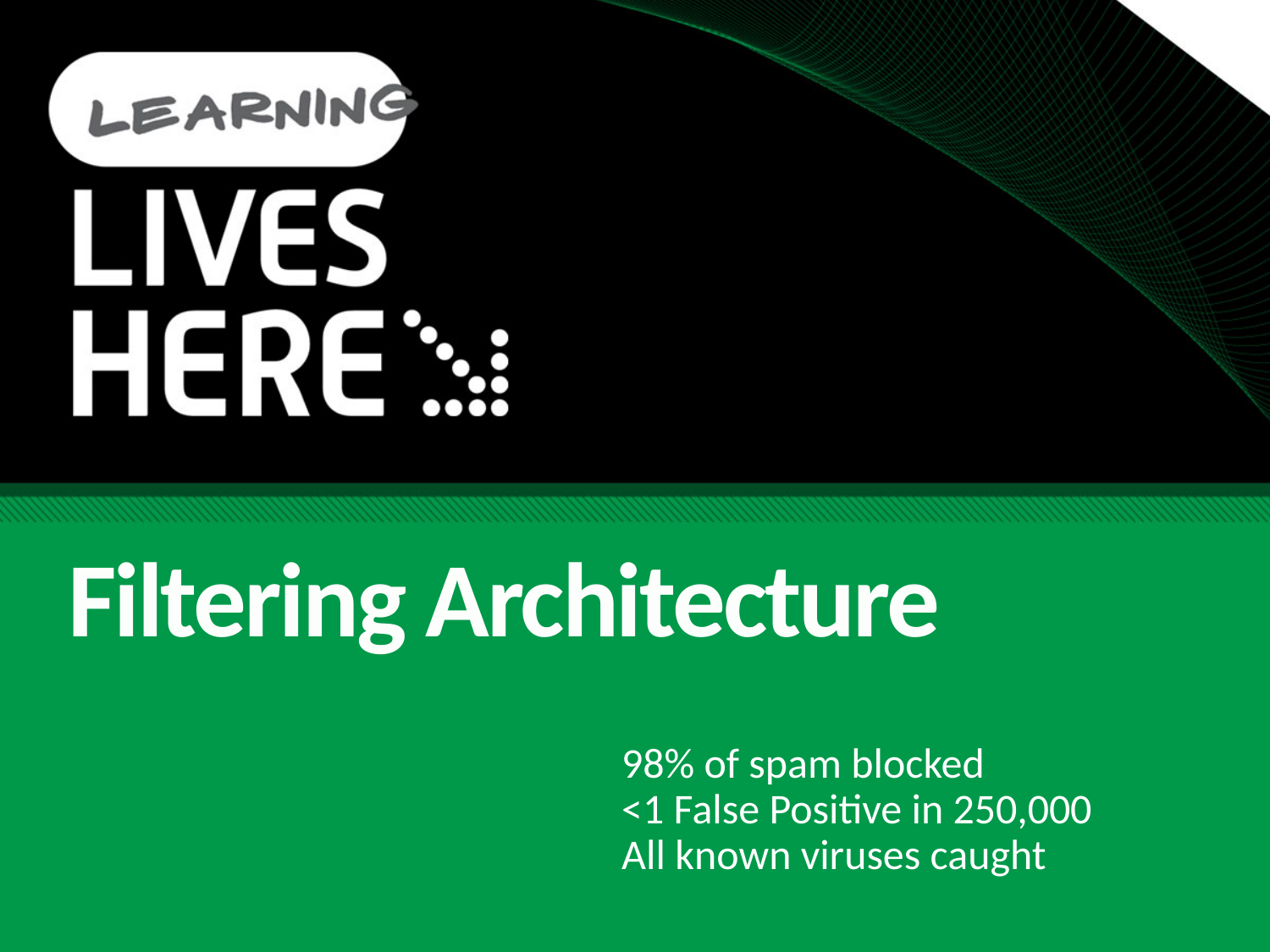

# Filtering Architecture
98% of spam blocked
<1 False Positive in 250,000
All known viruses caught